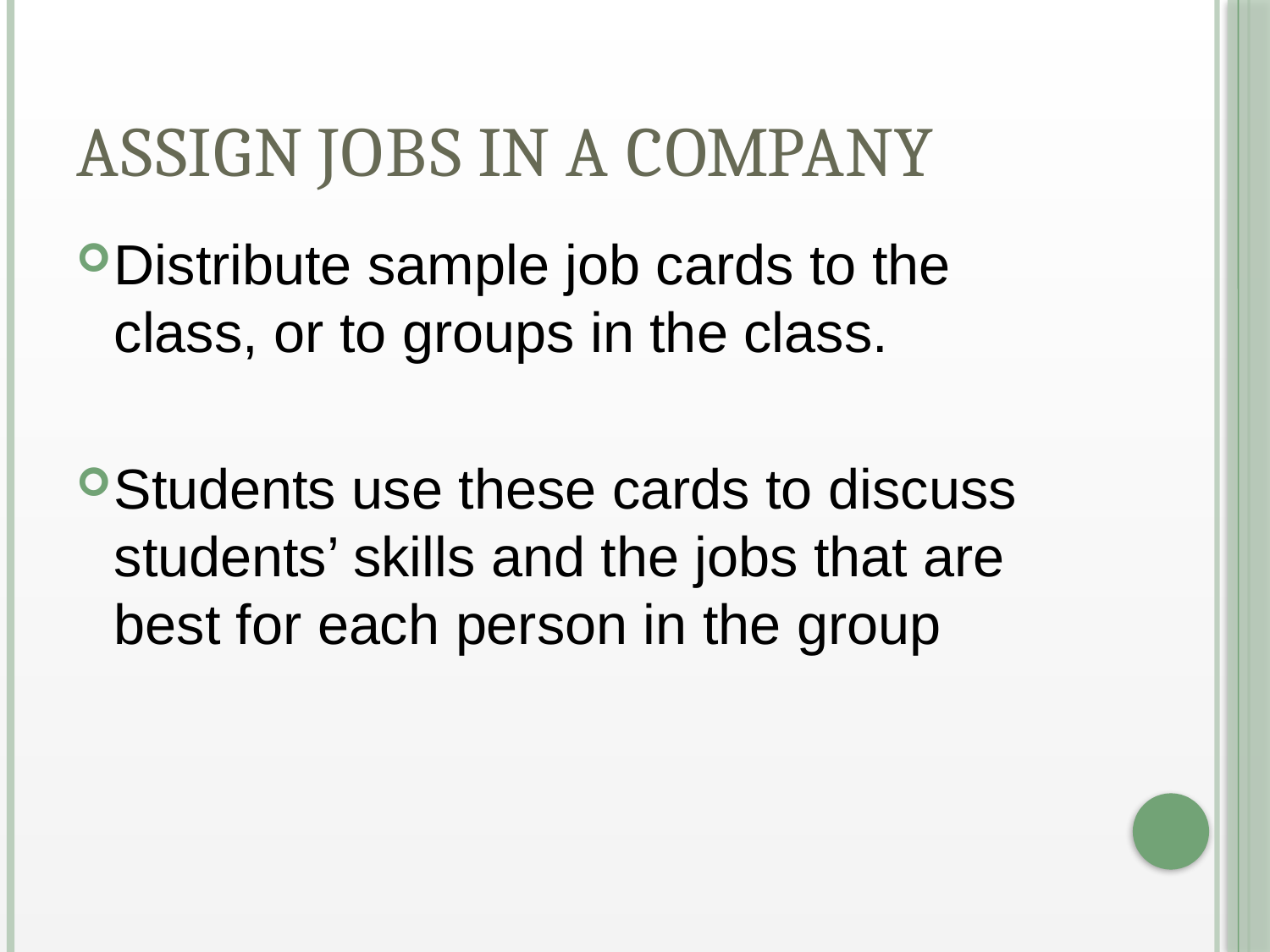

# Assign jobs in a Company
Distribute sample job cards to the class, or to groups in the class.

Students use these cards to discuss students’ skills and the jobs that are best for each person in the group